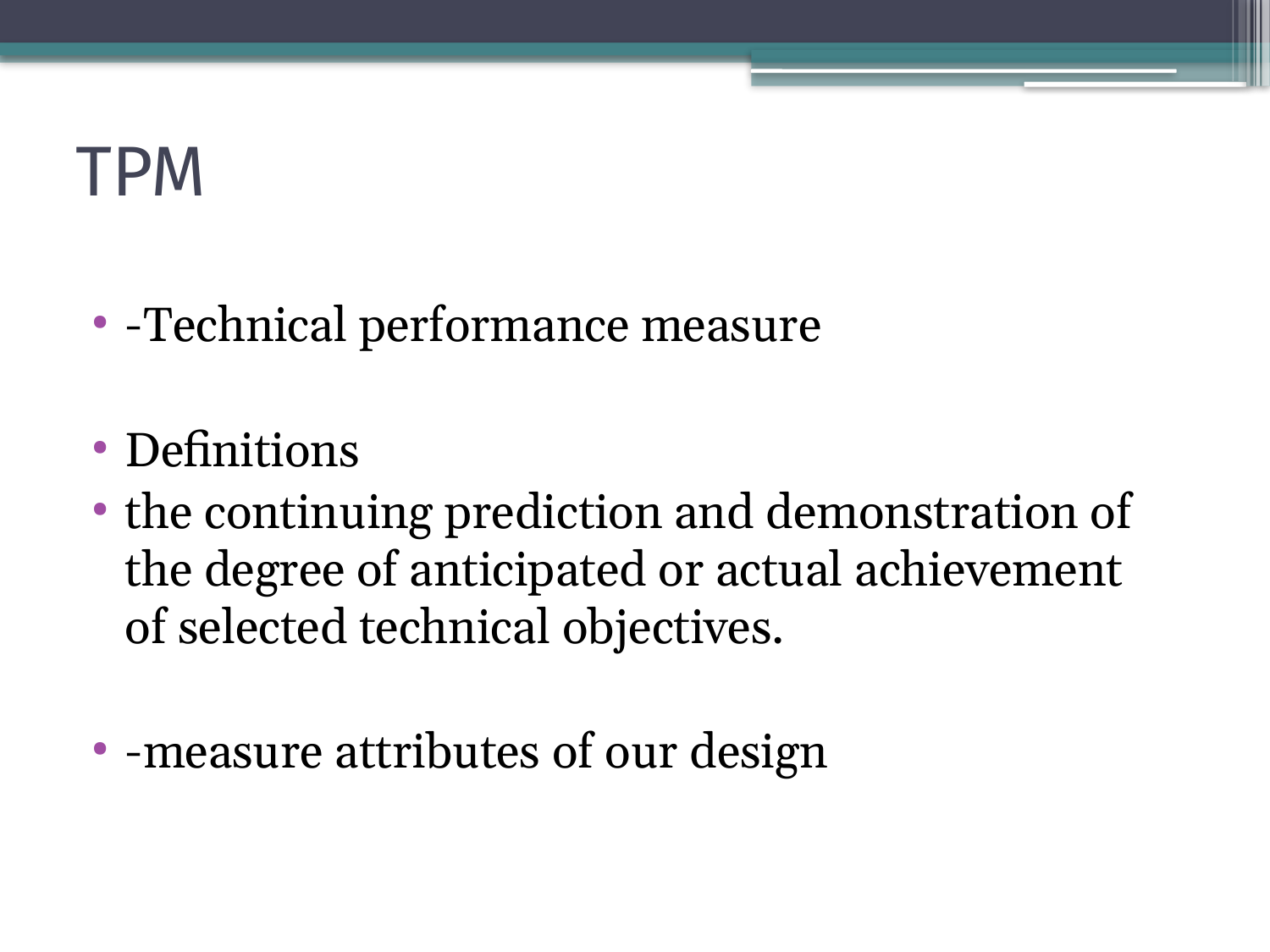

TPM
-Technical performance measure

Definitions
the continuing prediction and demonstration of the degree of anticipated or actual achievement of selected technical objectives.

-measure attributes of our design